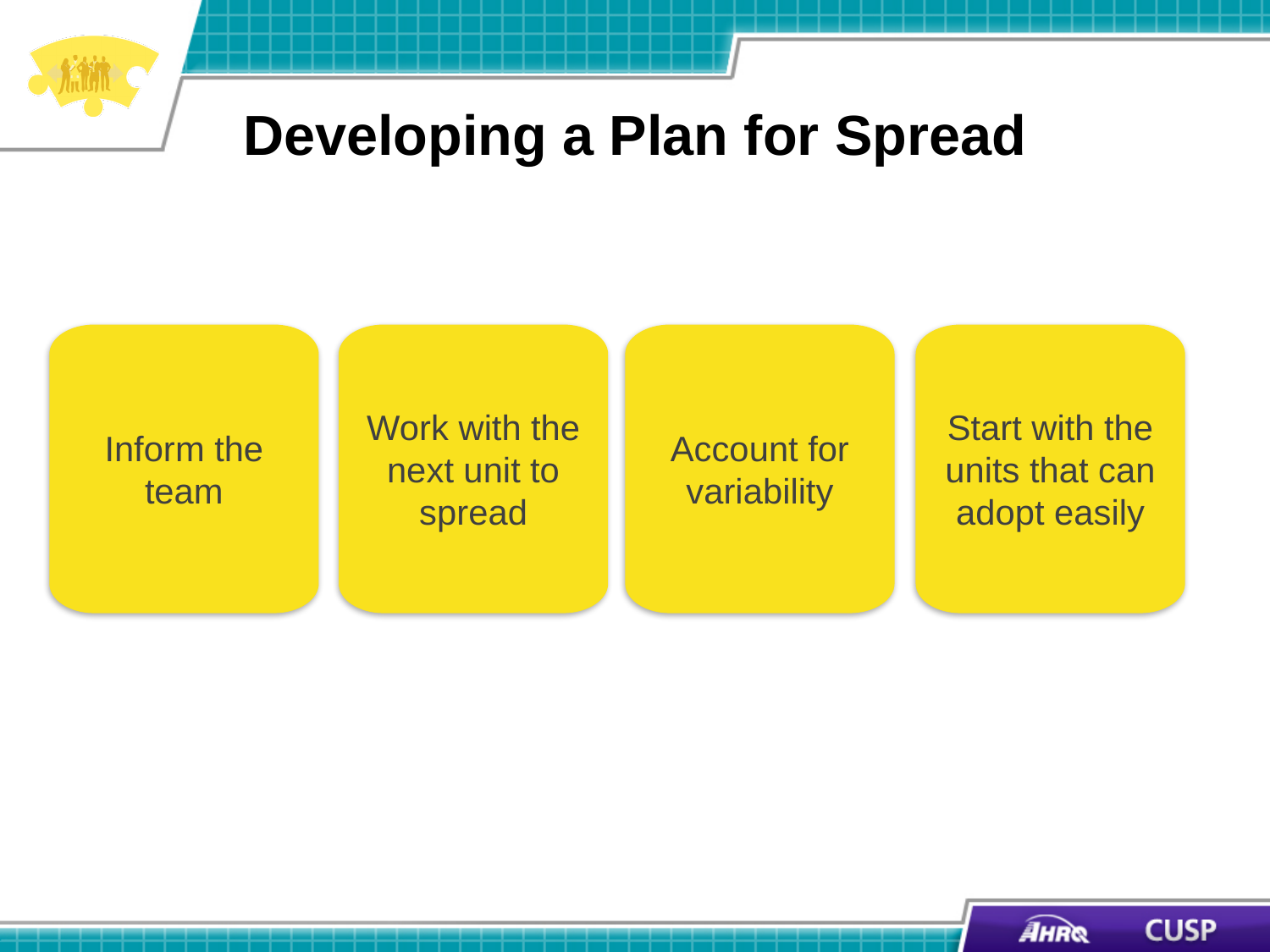

# Developing a Plan for Spread
Inform the team

Work with the next unit to spread

Account for variability
Start with the units that can adopt easily